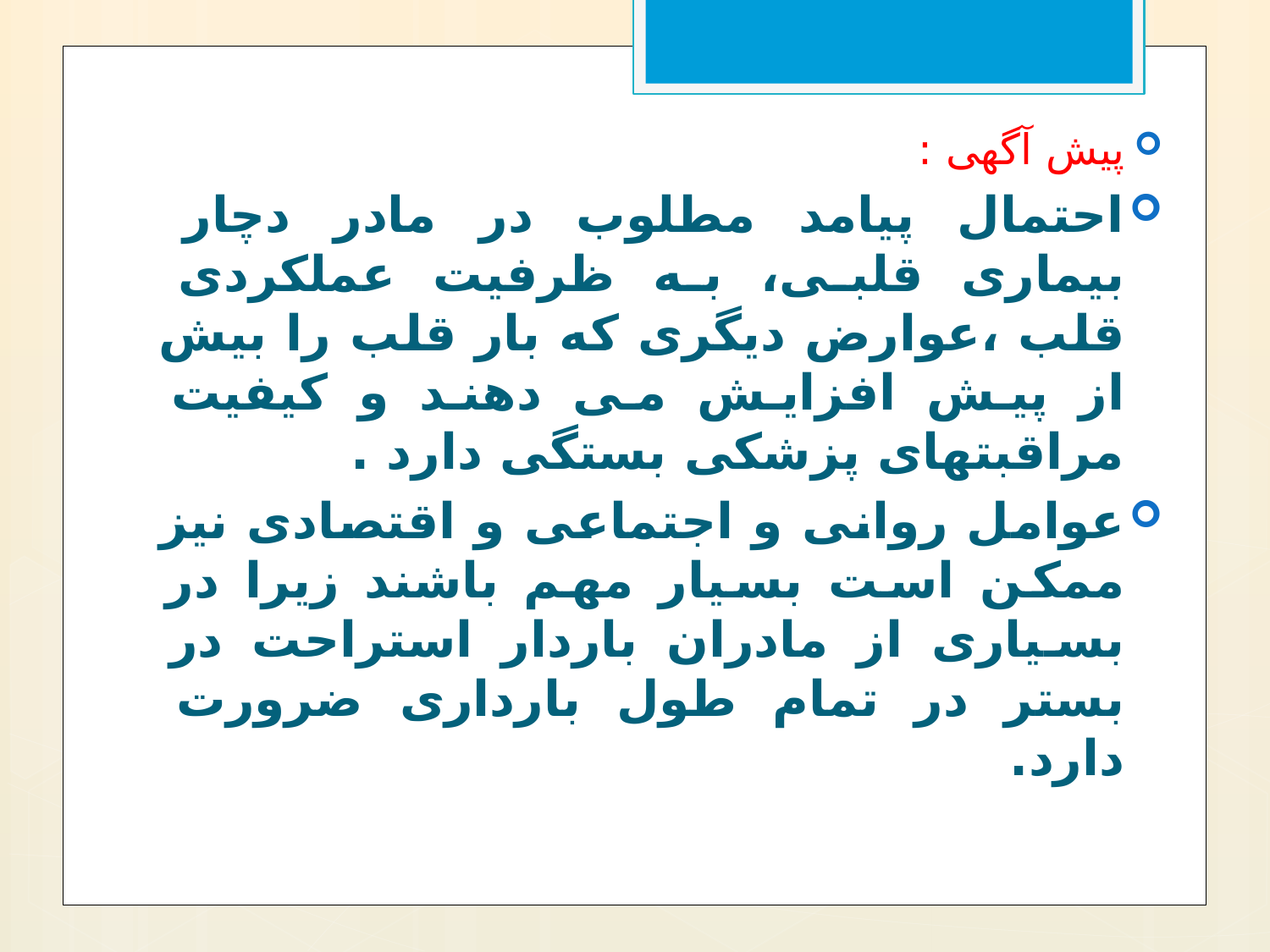

پیش آگهی :
احتمال پیامد مطلوب در مادر دچار بیماری قلبی، به ظرفیت عملکردی قلب ،عوارض دیگری که بار قلب را بیش از پیش افزایش می دهند و کیفیت مراقبتهای پزشکی بستگی دارد .
عوامل روانی و اجتماعی و اقتصادی نیز ممکن است بسیار مهم باشند زیرا در بسیاری از مادران باردار استراحت در بستر در تمام طول بارداری ضرورت دارد.